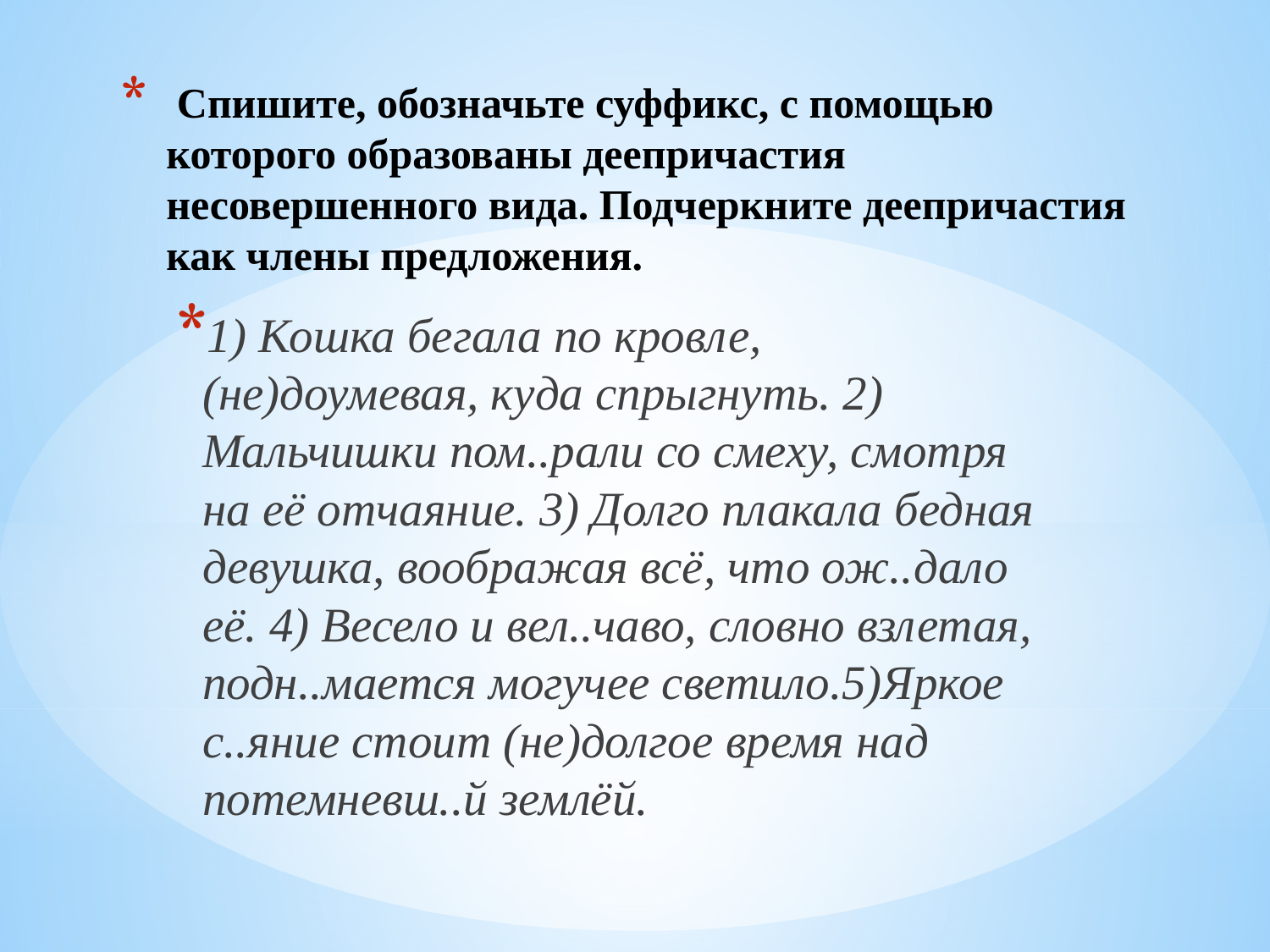

# Спишите, обозначьте суффикс, с помощью которого образованы деепричастия несовершенного вида. Подчеркните деепричастия как члены предложения.
1) Кошка бегала по кровле, (не)доумевая, куда спрыгнуть. 2) Мальчишки пом..рали со смеху, смотря на её отчаяние. 3) Долго плакала бедная девушка, воображая всё, что ож..дало её. 4) Весело и вел..чаво, словно взлетая, подн..мается могучее светило.5)Яркое с..яние стоит (не)долгое время над потемневш..й землёй.